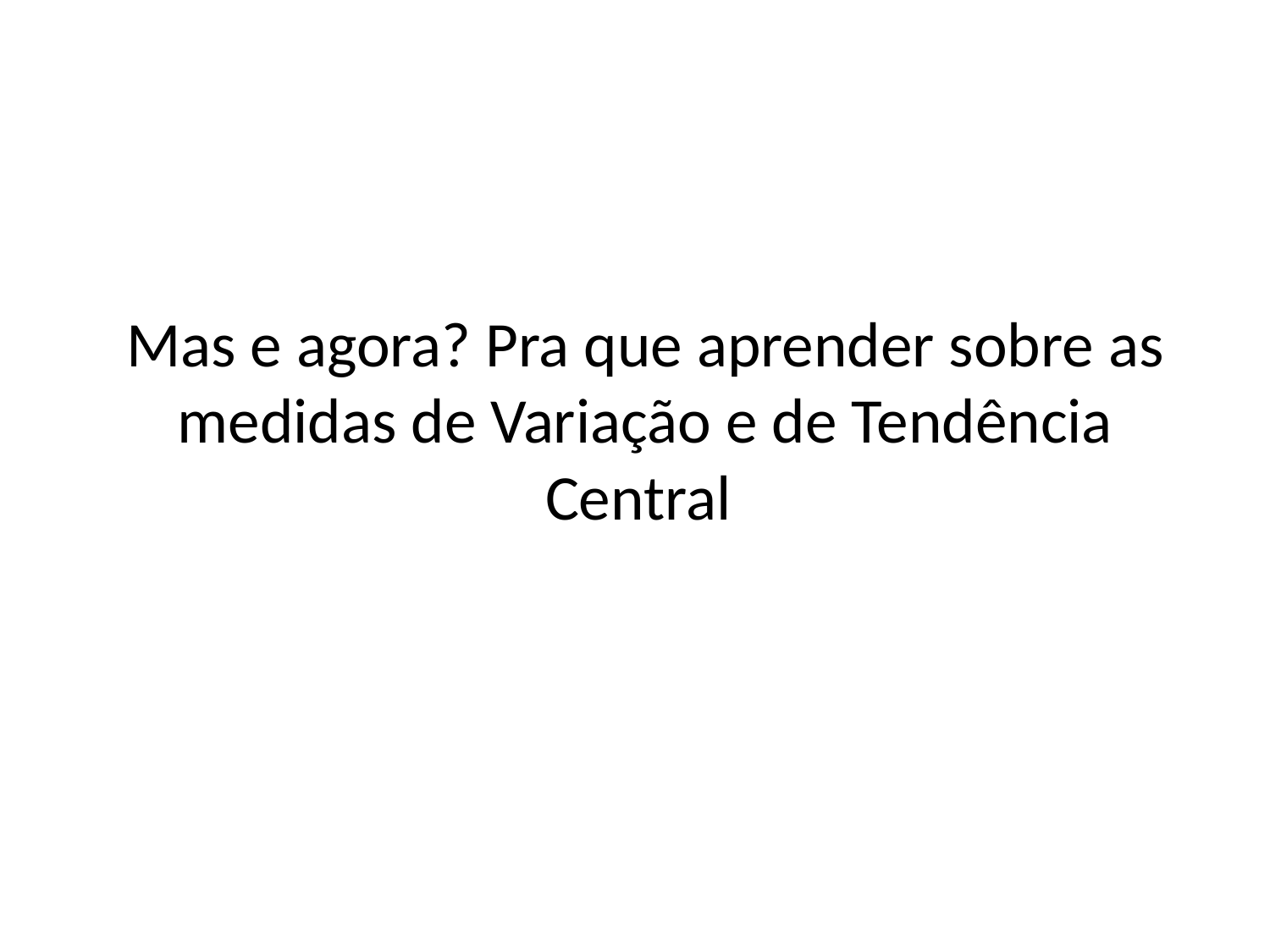

# Mas e agora? Pra que aprender sobre as medidas de Variação e de Tendência Central